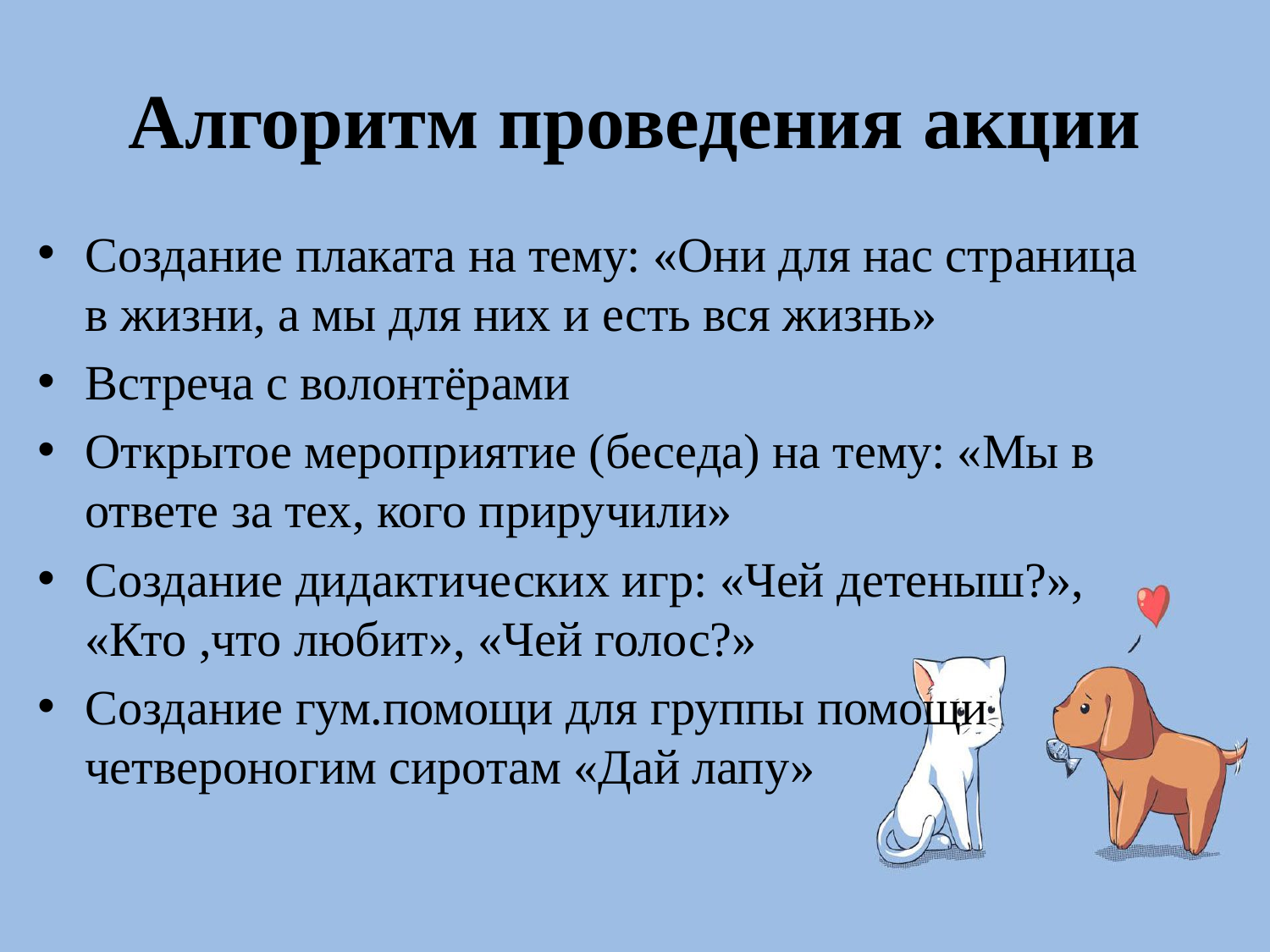

# Алгоритм проведения акции
Создание плаката на тему: «Они для нас страница в жизни, а мы для них и есть вся жизнь»
Встреча с волонтёрами
Открытое мероприятие (беседа) на тему: «Мы в ответе за тех, кого приручили»
Создание дидактических игр: «Чей детеныш?», «Кто ,что любит», «Чей голос?»
Создание гум.помощи для группы помощи четвероногим сиротам «Дай лапу»